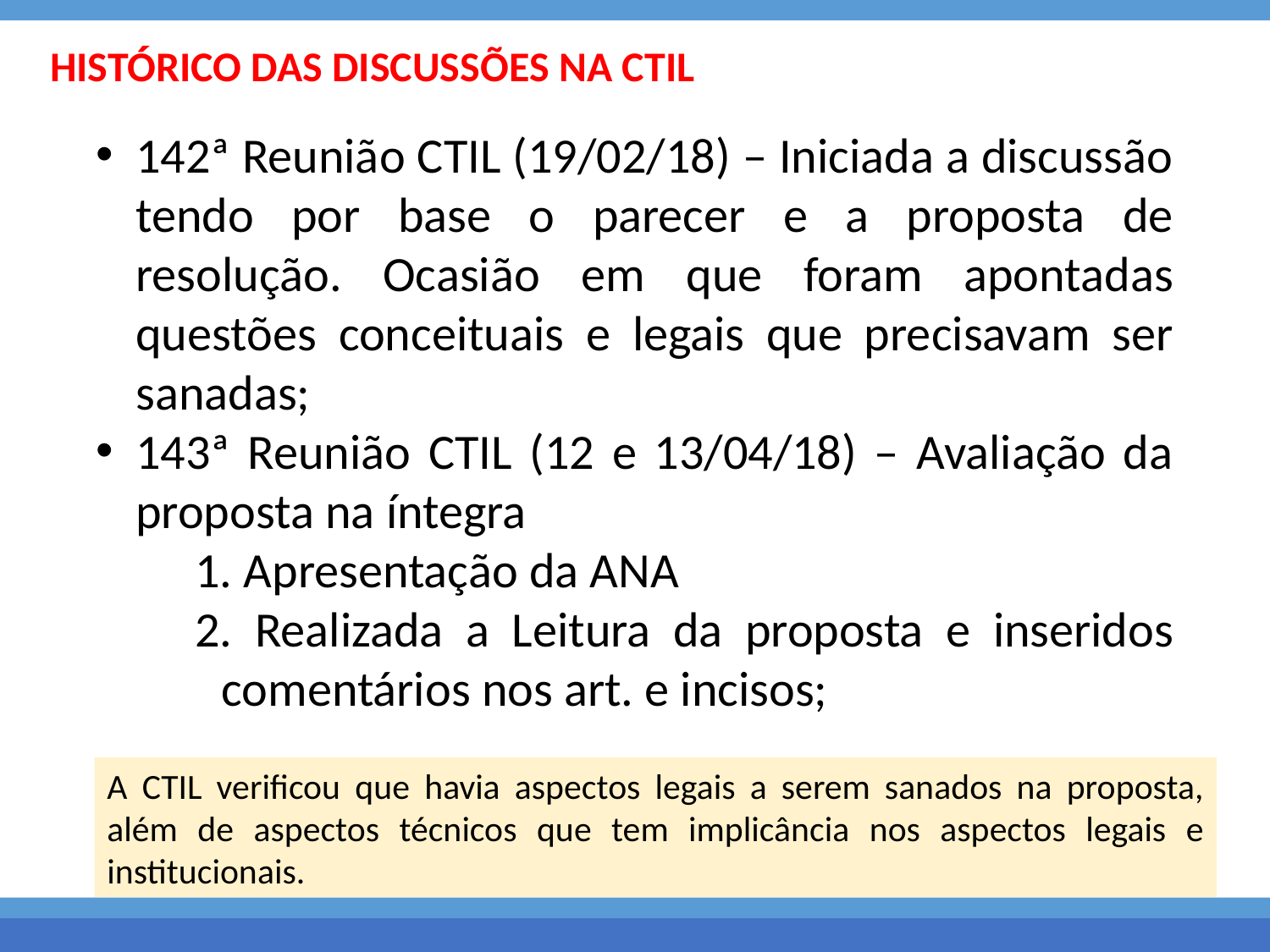

HISTÓRICO DAS DISCUSSÕES NA CTIL
142ª Reunião CTIL (19/02/18) – Iniciada a discussão tendo por base o parecer e a proposta de resolução. Ocasião em que foram apontadas questões conceituais e legais que precisavam ser sanadas;
143ª Reunião CTIL (12 e 13/04/18) – Avaliação da proposta na íntegra
 Apresentação da ANA
 Realizada a Leitura da proposta e inseridos comentários nos art. e incisos;
A CTIL verificou que havia aspectos legais a serem sanados na proposta, além de aspectos técnicos que tem implicância nos aspectos legais e institucionais.